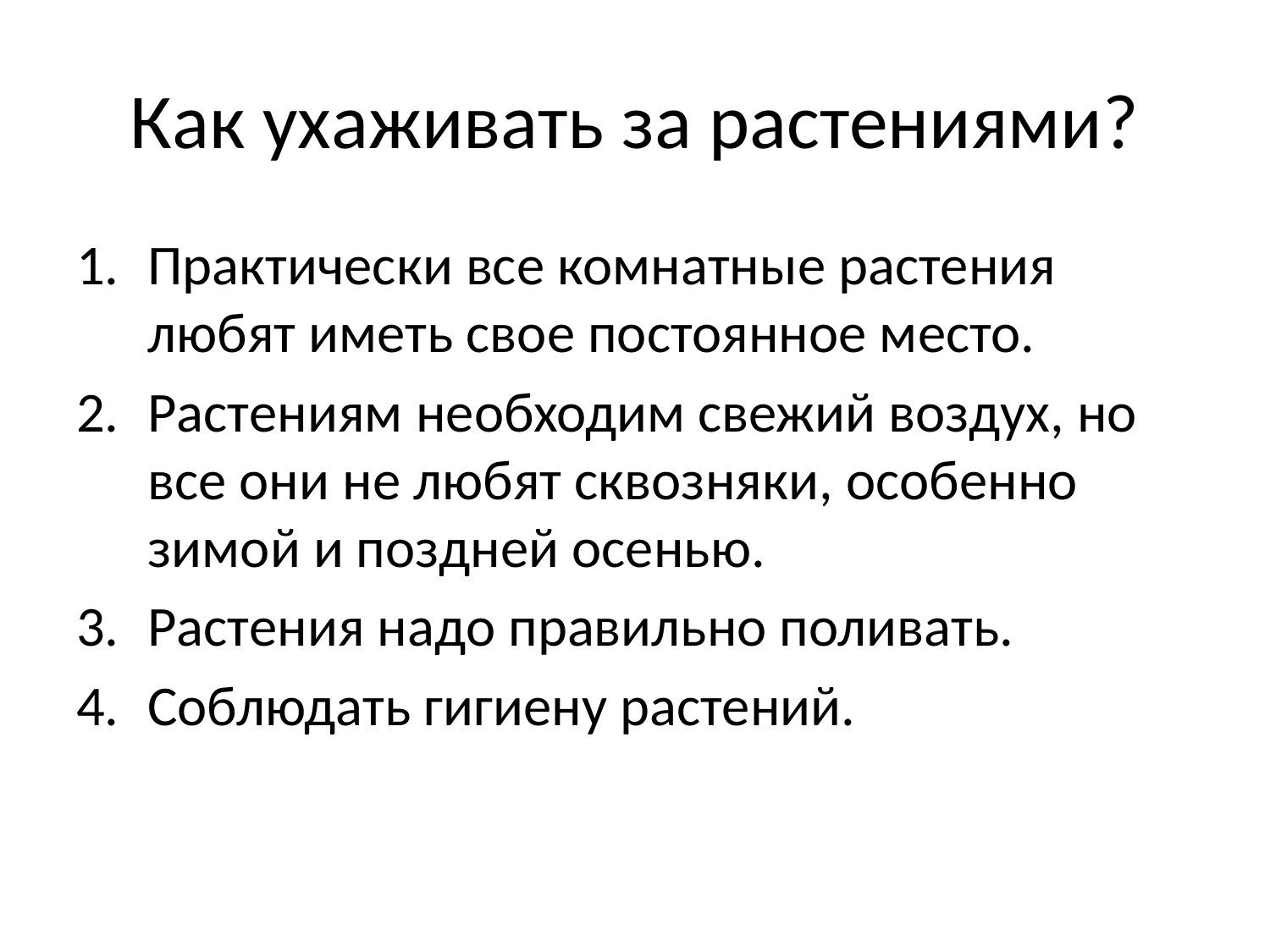

# Как ухаживать за растениями?
Практически все комнатные растения любят иметь свое постоянное место.
Растениям необходим свежий воздух, но все они не любят сквозняки, особенно зимой и поздней осенью.
Растения надо правильно поливать.
Соблюдать гигиену растений.